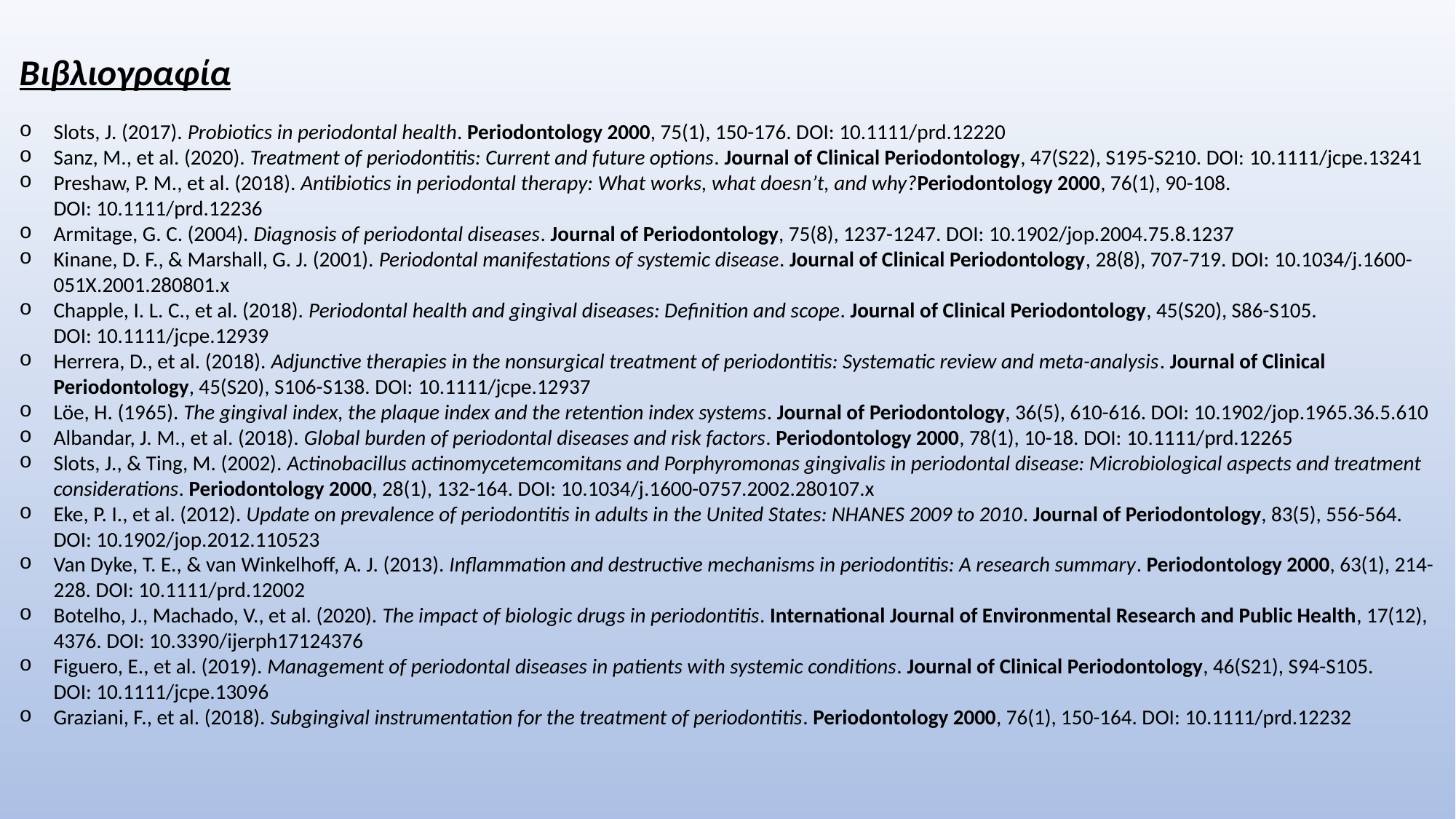

Βιβλιογραφία

Slots, J. (2017). Probiotics in periodontal health. Periodontology 2000, 75(1), 150-176. DOI: 10.1111/prd.12220
Sanz, M., et al. (2020). Treatment of periodontitis: Current and future options. Journal of Clinical Periodontology, 47(S22), S195-S210. DOI: 10.1111/jcpe.13241
Preshaw, P. M., et al. (2018). Antibiotics in periodontal therapy: What works, what doesn’t, and why?Periodontology 2000, 76(1), 90-108. DOI: 10.1111/prd.12236
Armitage, G. C. (2004). Diagnosis of periodontal diseases. Journal of Periodontology, 75(8), 1237-1247. DOI: 10.1902/jop.2004.75.8.1237
Kinane, D. F., & Marshall, G. J. (2001). Periodontal manifestations of systemic disease. Journal of Clinical Periodontology, 28(8), 707-719. DOI: 10.1034/j.1600-051X.2001.280801.x
Chapple, I. L. C., et al. (2018). Periodontal health and gingival diseases: Definition and scope. Journal of Clinical Periodontology, 45(S20), S86-S105. DOI: 10.1111/jcpe.12939
Herrera, D., et al. (2018). Adjunctive therapies in the nonsurgical treatment of periodontitis: Systematic review and meta-analysis. Journal of Clinical Periodontology, 45(S20), S106-S138. DOI: 10.1111/jcpe.12937
Löe, H. (1965). The gingival index, the plaque index and the retention index systems. Journal of Periodontology, 36(5), 610-616. DOI: 10.1902/jop.1965.36.5.610
Albandar, J. M., et al. (2018). Global burden of periodontal diseases and risk factors. Periodontology 2000, 78(1), 10-18. DOI: 10.1111/prd.12265
Slots, J., & Ting, M. (2002). Actinobacillus actinomycetemcomitans and Porphyromonas gingivalis in periodontal disease: Microbiological aspects and treatment considerations. Periodontology 2000, 28(1), 132-164. DOI: 10.1034/j.1600-0757.2002.280107.x
Eke, P. I., et al. (2012). Update on prevalence of periodontitis in adults in the United States: NHANES 2009 to 2010. Journal of Periodontology, 83(5), 556-564. DOI: 10.1902/jop.2012.110523
Van Dyke, T. E., & van Winkelhoff, A. J. (2013). Inflammation and destructive mechanisms in periodontitis: A research summary. Periodontology 2000, 63(1), 214-228. DOI: 10.1111/prd.12002
Botelho, J., Machado, V., et al. (2020). The impact of biologic drugs in periodontitis. International Journal of Environmental Research and Public Health, 17(12), 4376. DOI: 10.3390/ijerph17124376
Figuero, E., et al. (2019). Management of periodontal diseases in patients with systemic conditions. Journal of Clinical Periodontology, 46(S21), S94-S105. DOI: 10.1111/jcpe.13096
Graziani, F., et al. (2018). Subgingival instrumentation for the treatment of periodontitis. Periodontology 2000, 76(1), 150-164. DOI: 10.1111/prd.12232